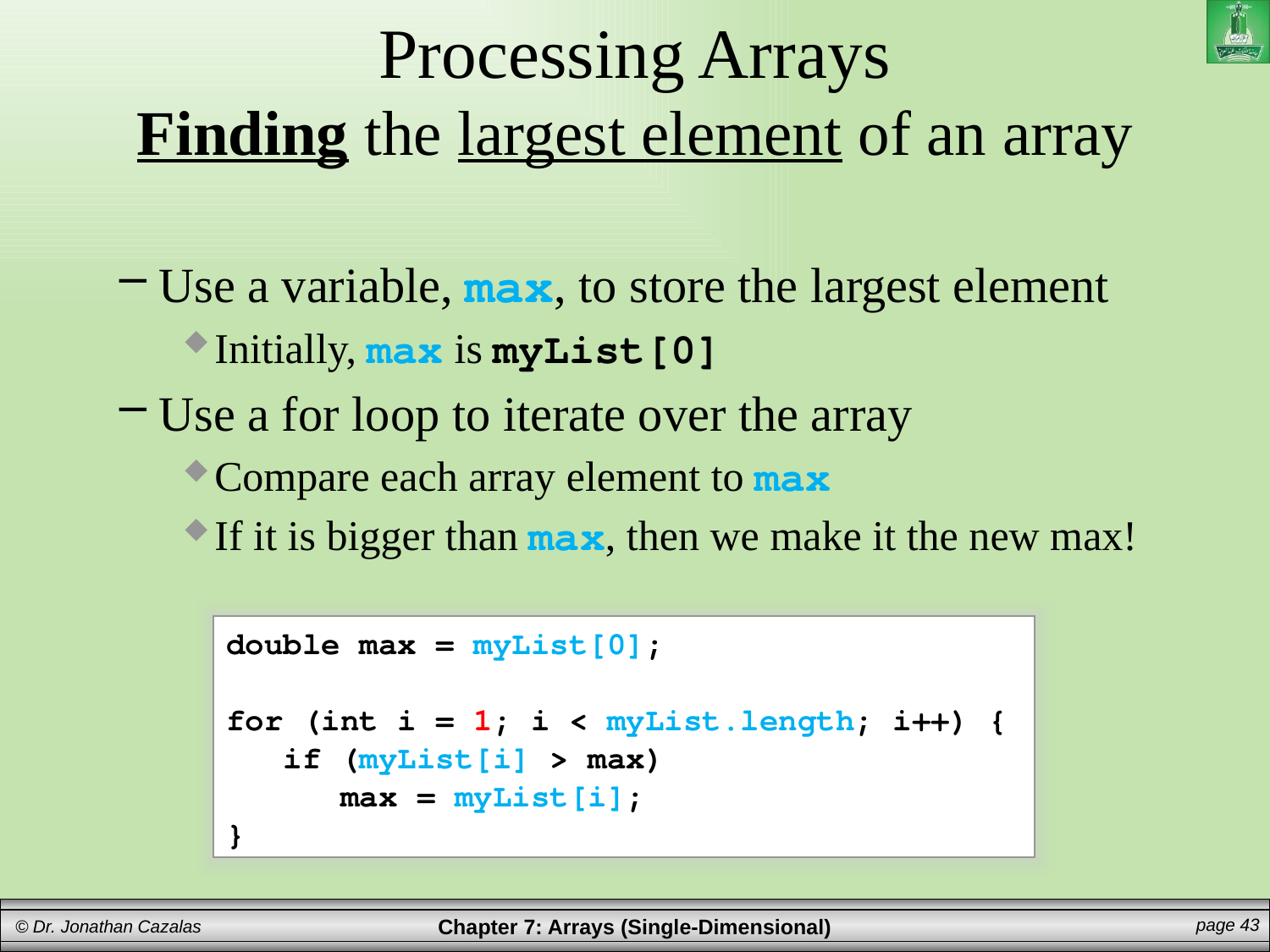

# Processing Arrays Finding the largest element of an array
Use a variable, max, to store the largest element
Initially, max is myList[0]
Use a for loop to iterate over the array
Compare each array element to max
If it is bigger than max, then we make it the new max!

double max = myList[0];

for (int i = 1; i < myList.length; i++) {
   if (myList[i] > max)
      max = myList[i];
}